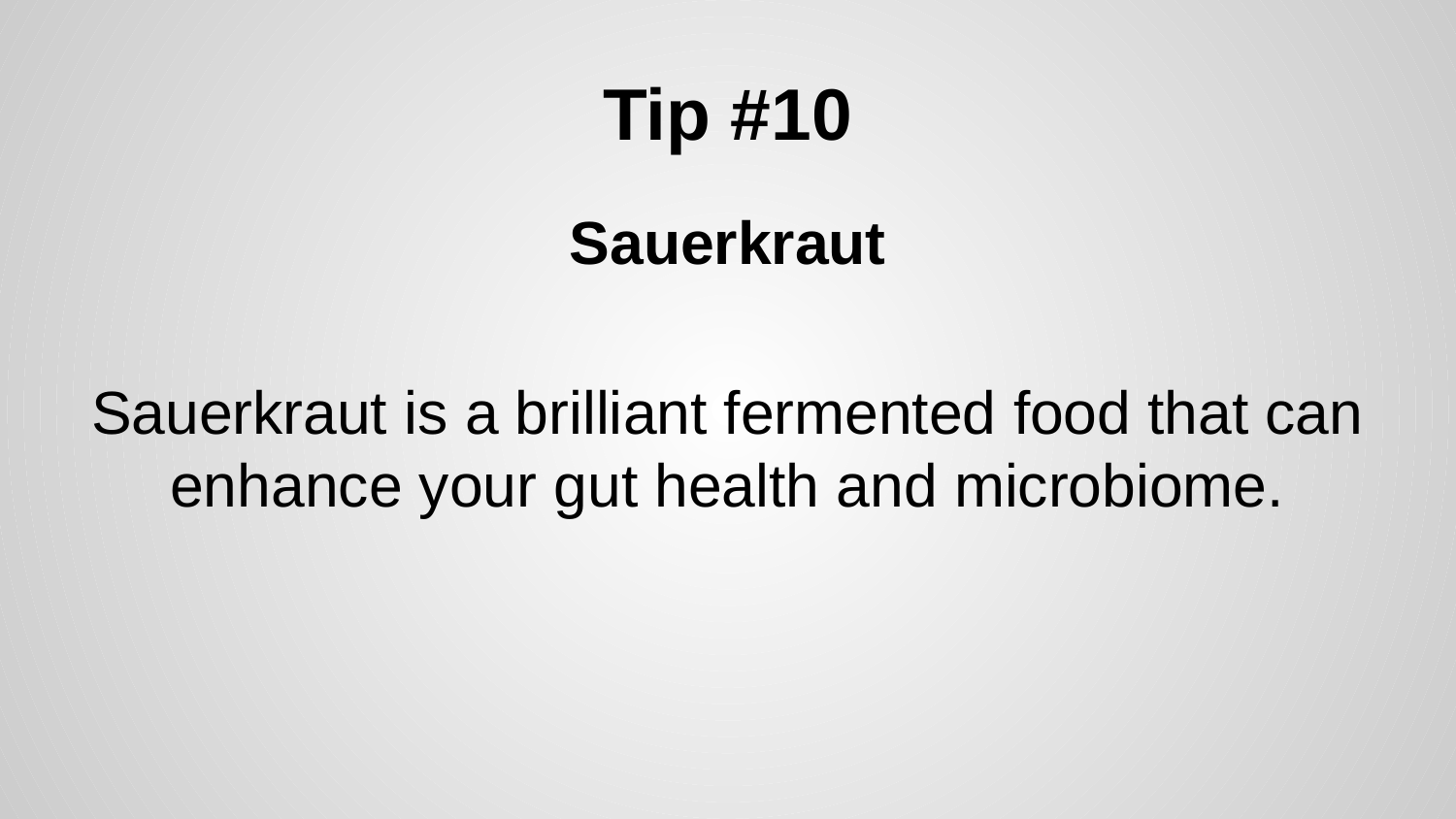

# Tip #10
Sauerkraut

Sauerkraut is a brilliant fermented food that can enhance your gut health and microbiome.